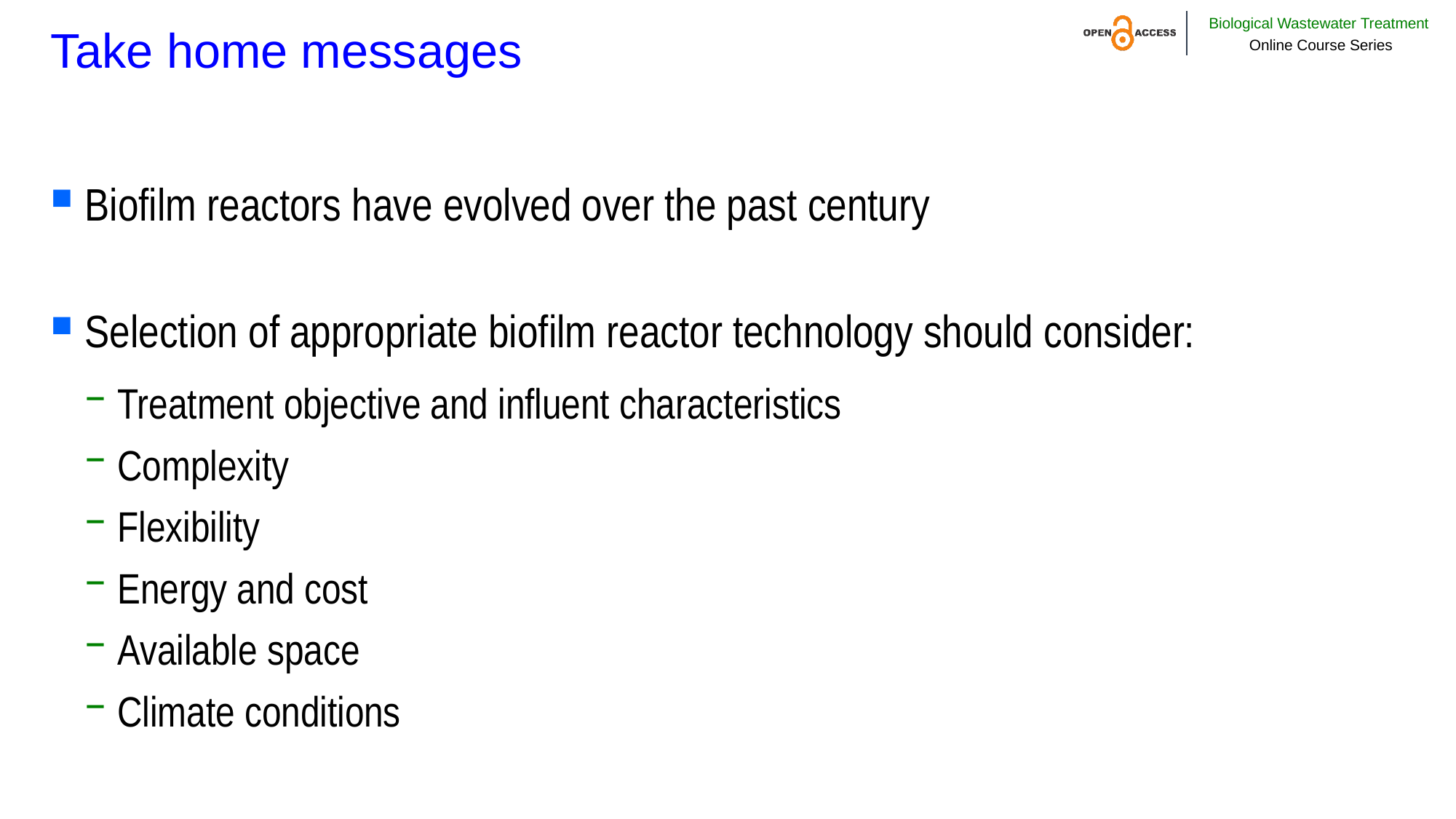

# Take home messages

Biofilm reactors have evolved over the past century

Selection of appropriate biofilm reactor technology should consider:
Treatment objective and influent characteristics
Complexity
Flexibility
Energy and cost
Available space
Climate conditions